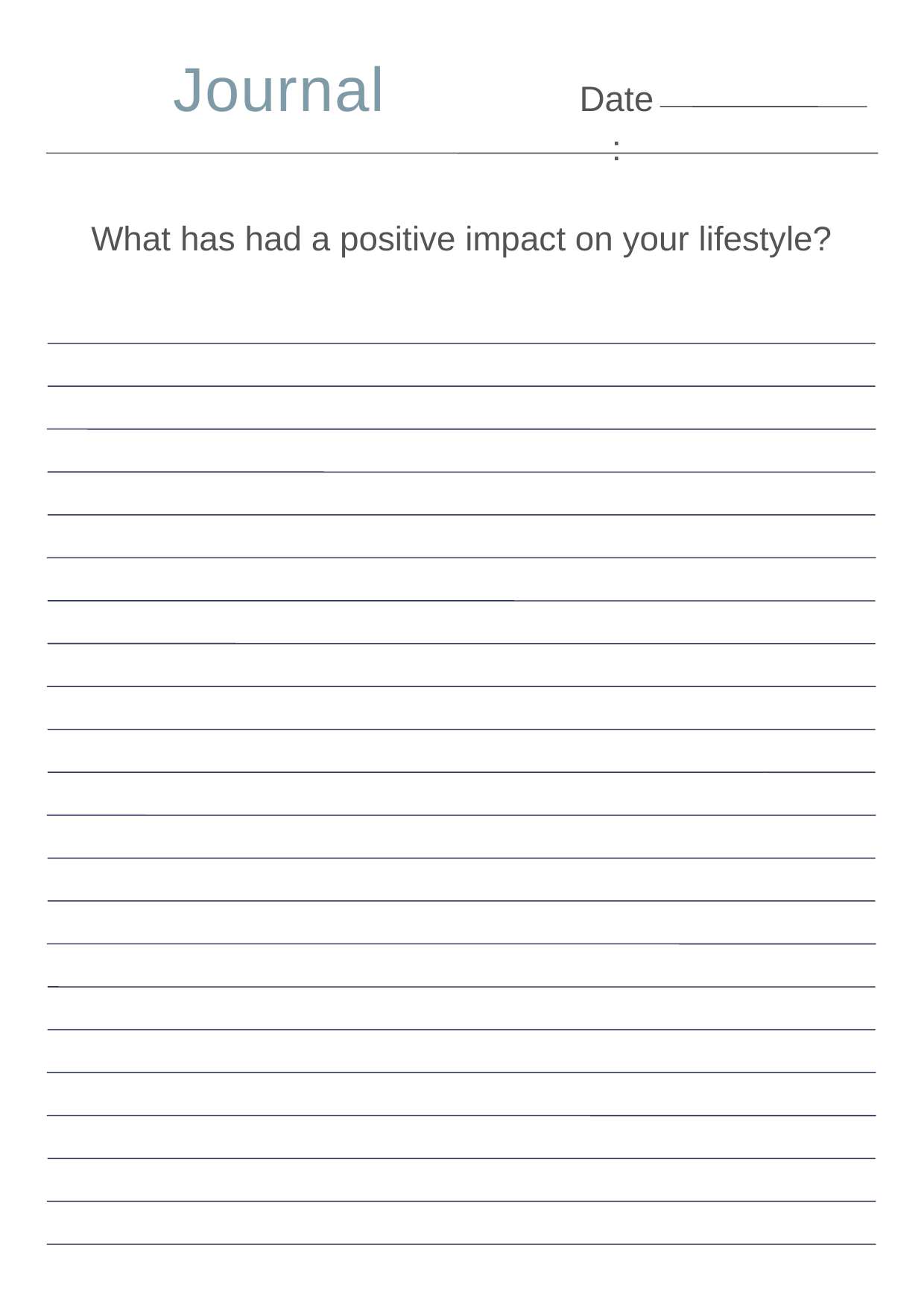

Journal
Date:

What has had a positive impact on your lifestyle?